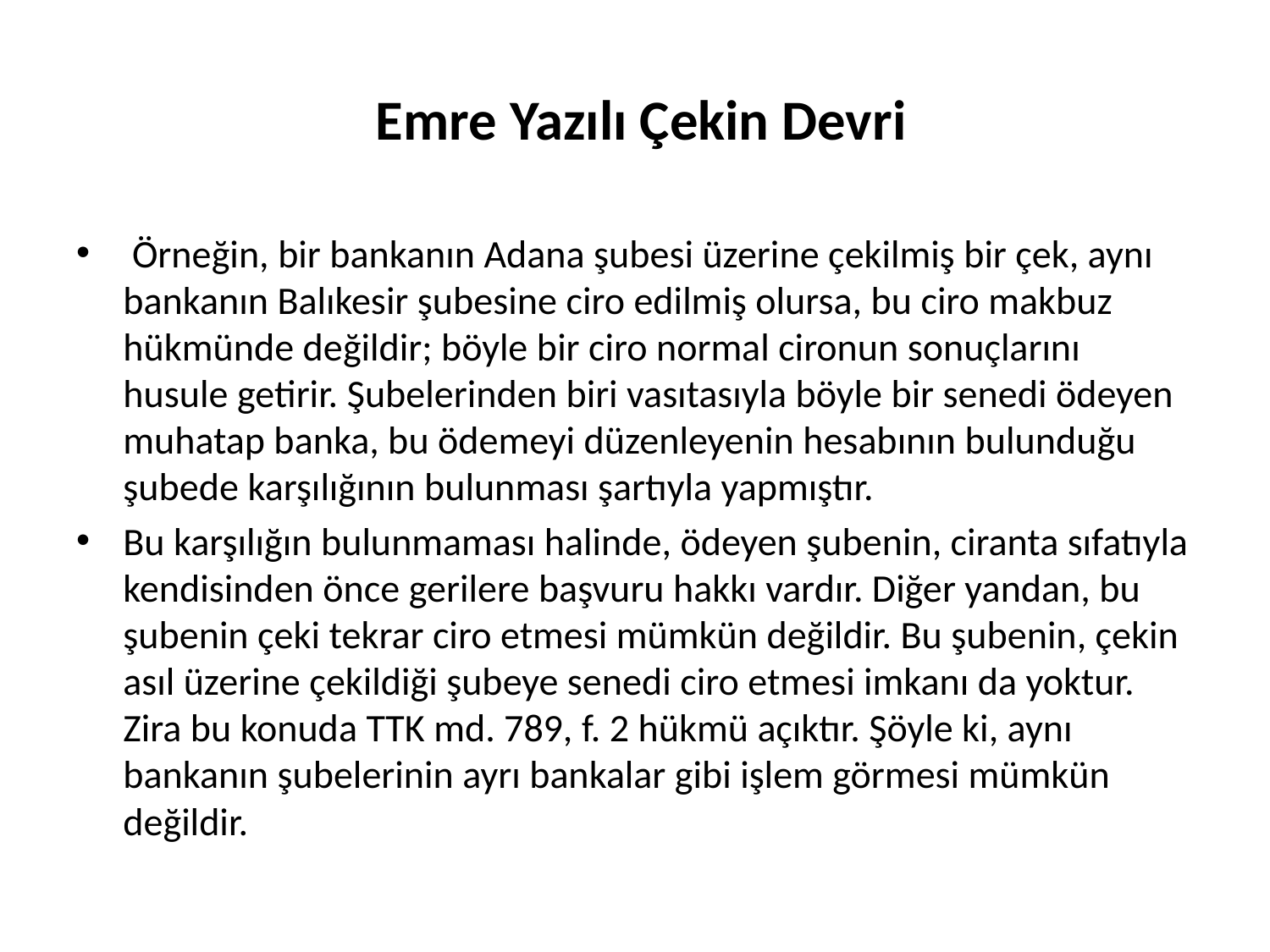

# Emre Yazılı Çekin Devri
 Örneğin, bir bankanın Adana şubesi üzerine çekilmiş bir çek, aynı bankanın Balıkesir şubesine ciro edilmiş olursa, bu ciro makbuz hükmünde değildir; böyle bir ciro normal cironun sonuçlarını husule getirir. Şubelerinden biri vasıtasıyla böyle bir senedi ödeyen muhatap banka, bu ödemeyi düzenleyenin hesabının bulunduğu şubede karşılığının bulunması şartıyla yapmıştır.
Bu karşılığın bulunmaması halinde, ödeyen şubenin, ciranta sıfatıyla kendisinden önce gerilere başvuru hakkı vardır. Diğer yandan, bu şubenin çeki tekrar ciro etmesi mümkün değildir. Bu şubenin, çekin asıl üzerine çekildiği şubeye senedi ciro etmesi imkanı da yoktur. Zira bu konuda TTK md. 789, f. 2 hükmü açıktır. Şöyle ki, aynı bankanın şubelerinin ayrı bankalar gibi işlem görmesi mümkün değildir.